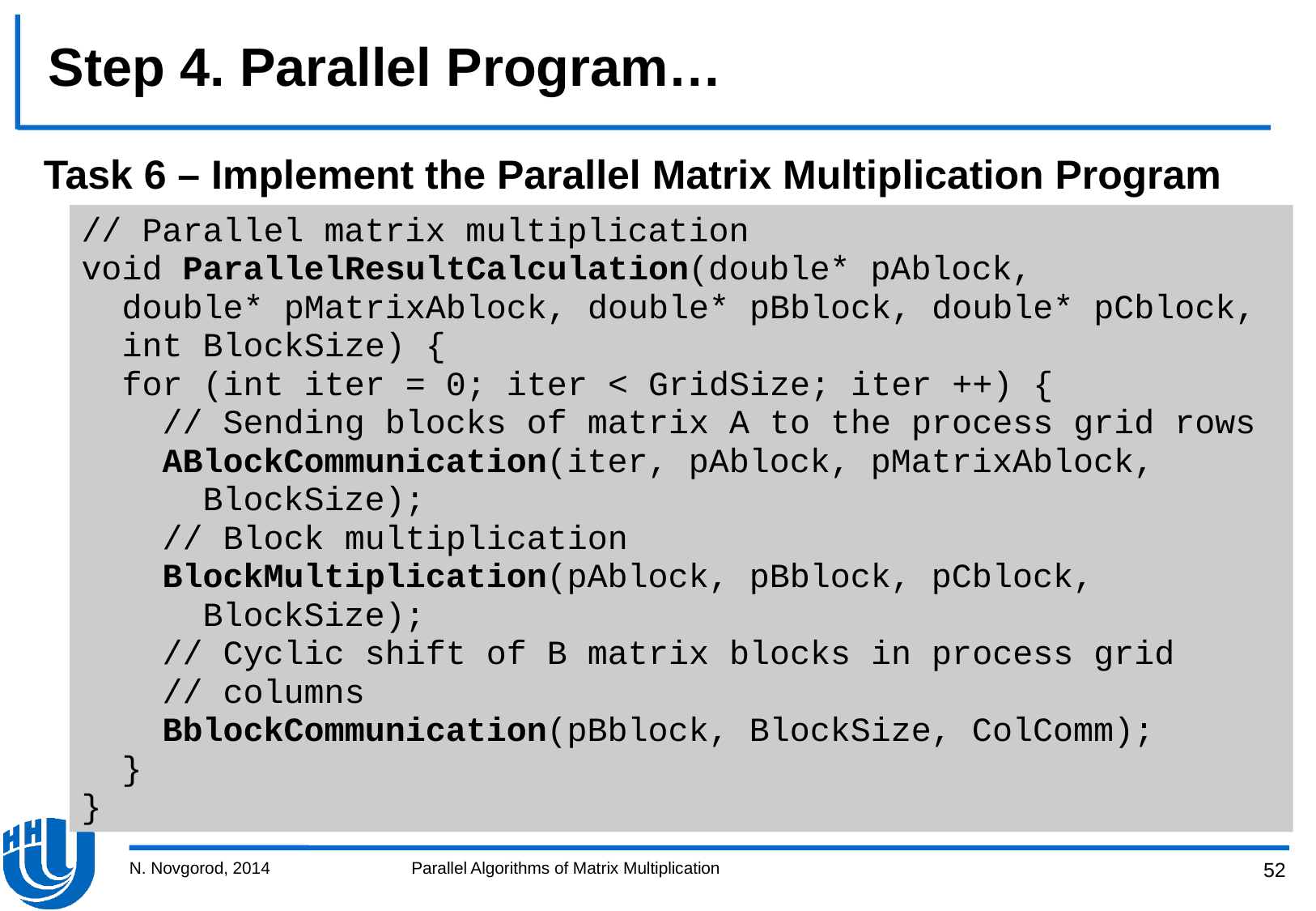

# Step 4. Parallel Program…
Task 6 – Implement the Parallel Matrix Multiplication Program
// Parallel matrix multiplication
void ParallelResultCalculation(double* pAblock,
  double* pMatrixAblock, double* pBblock, double* pCblock,
  int BlockSize) {
  for (int iter = 0; iter < GridSize; iter ++) {
    // Sending blocks of matrix A to the process grid rows
    ABlockCommunication(iter, pAblock, pMatrixAblock,
      BlockSize);
    // Block multiplication
    BlockMultiplication(pAblock, pBblock, pCblock,
      BlockSize);
    // Cyclic shift of B matrix blocks in process grid
    // columns
    BblockCommunication(pBblock, BlockSize, ColComm);
  }
}
N. Novgorod, 2014
Parallel Algorithms of Matrix Multiplication
52